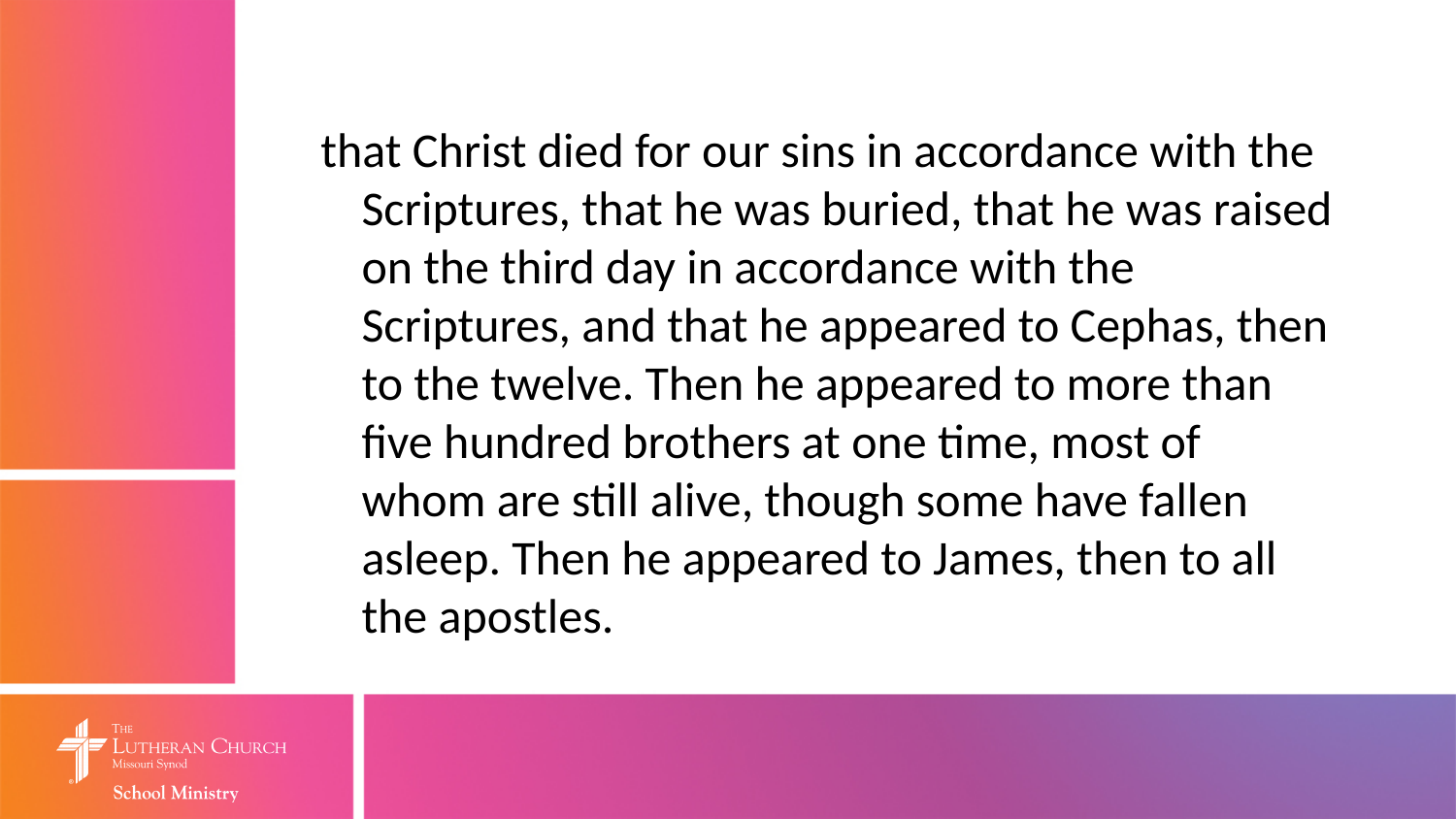

that Christ died for our sins in accordance with the Scriptures, that he was buried, that he was raised on the third day in accordance with the Scriptures, and that he appeared to Cephas, then to the twelve. Then he appeared to more than five hundred brothers at one time, most of whom are still alive, though some have fallen asleep. Then he appeared to James, then to all the apostles.